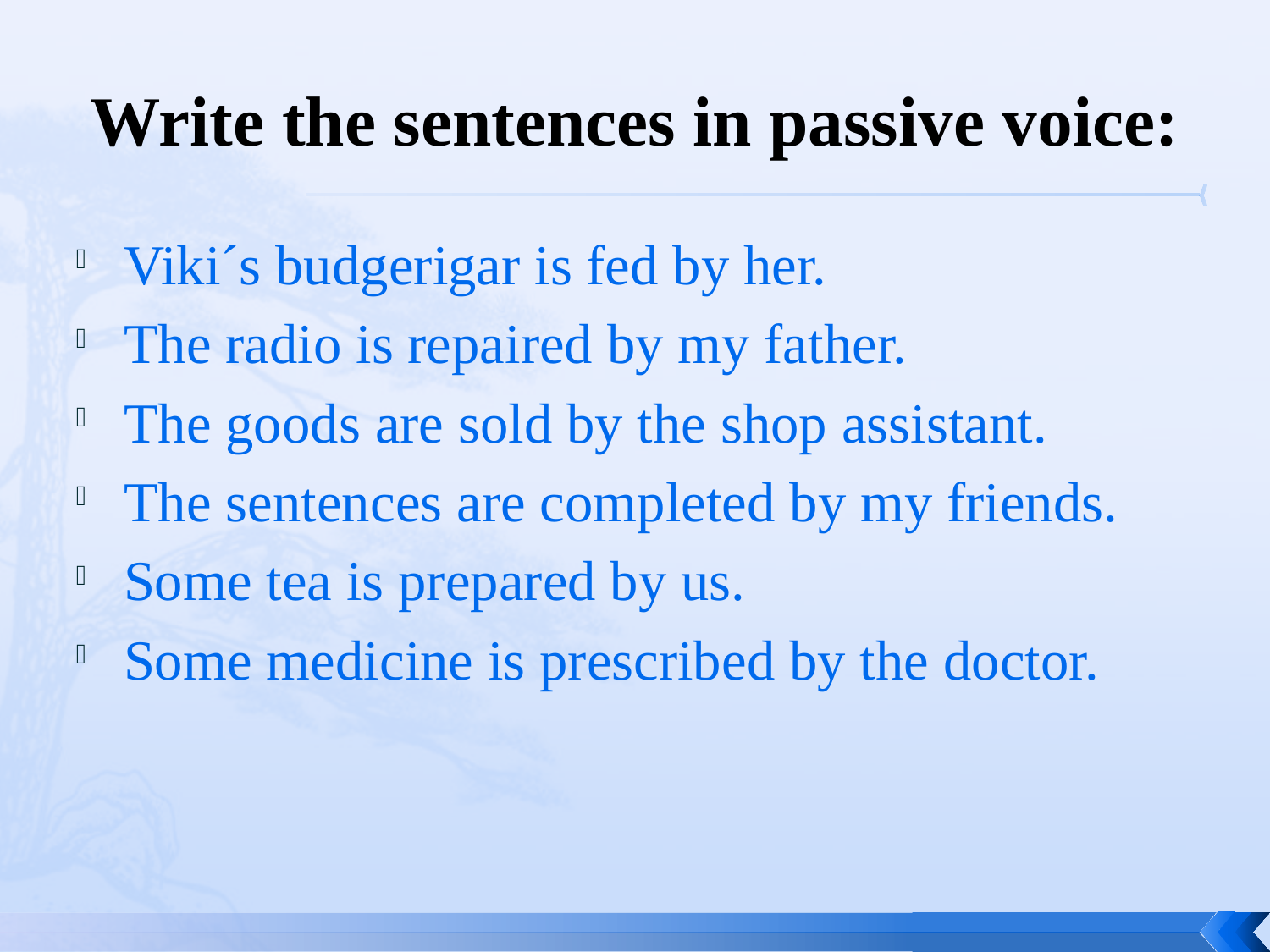

# Write the sentences in passive voice:
Viki´s budgerigar is fed by her.
The radio is repaired by my father.
The goods are sold by the shop assistant.
The sentences are completed by my friends.
Some tea is prepared by us.
Some medicine is prescribed by the doctor.